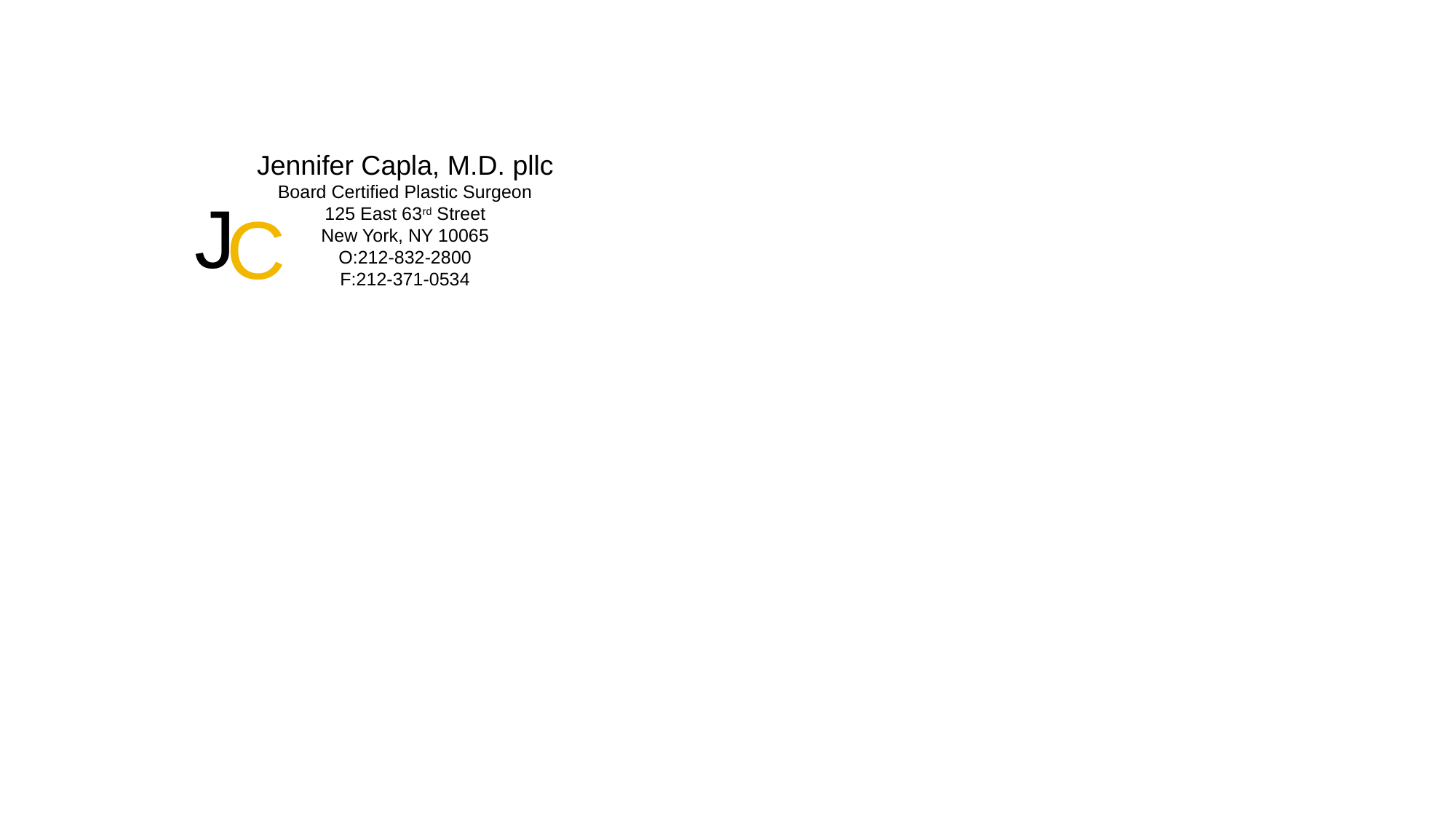

C
Jennifer Capla, M.D. pllc
Board Certified Plastic Surgeon
125 East 63rd Street
New York, NY 10065
O:212-832-2800
F:212-371-0534
# J